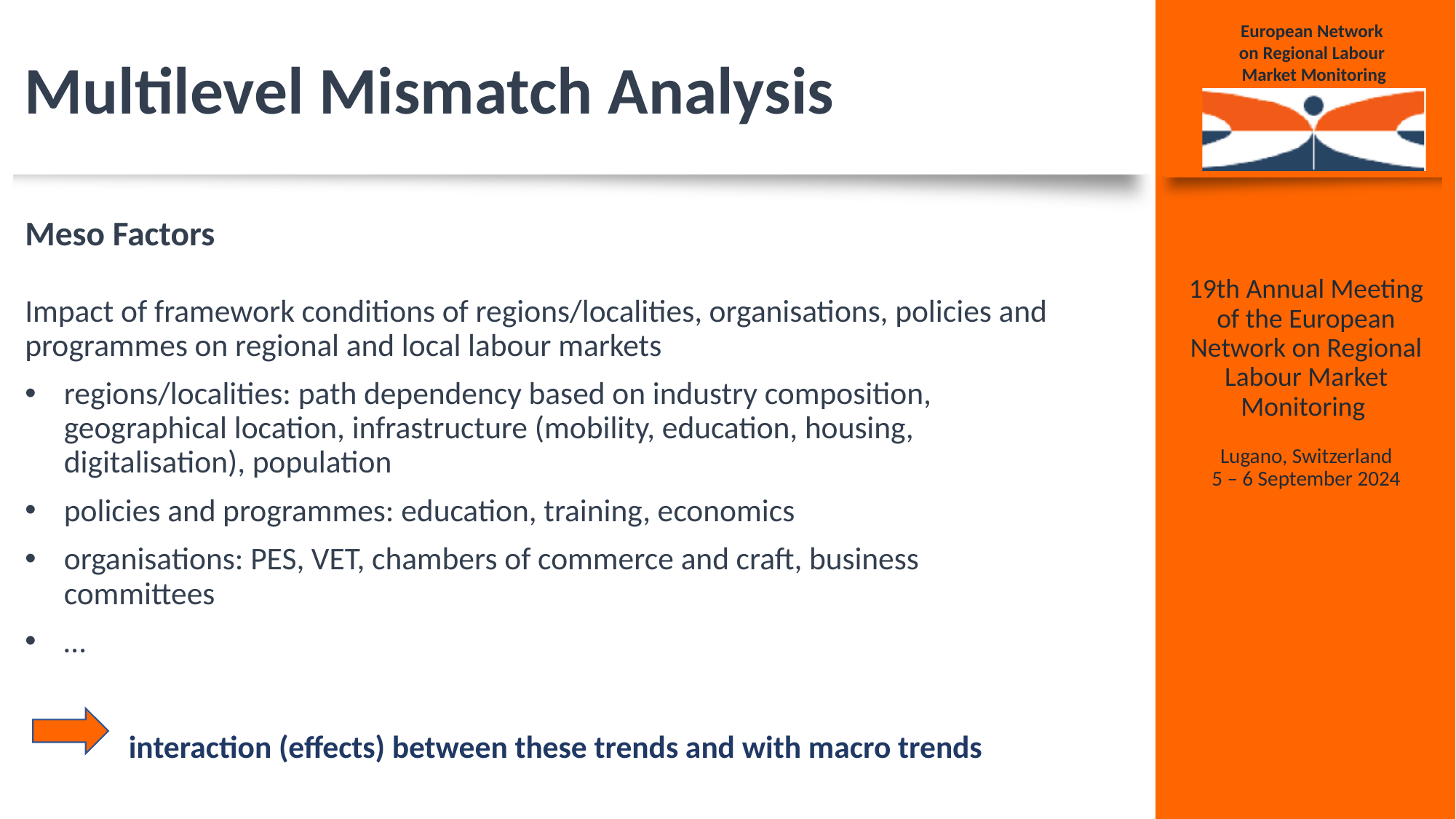

# Multilevel Mismatch Analysis
Meso Factors

Impact of framework conditions of regions/localities, organisations, policies and programmes on regional and local labour markets
regions/localities: path dependency based on industry composition, geographical location, infrastructure (mobility, education, housing, digitalisation), population
policies and programmes: education, training, economics
organisations: PES, VET, chambers of commerce and craft, business committees
…

	interaction (effects) between these trends and with macro trends